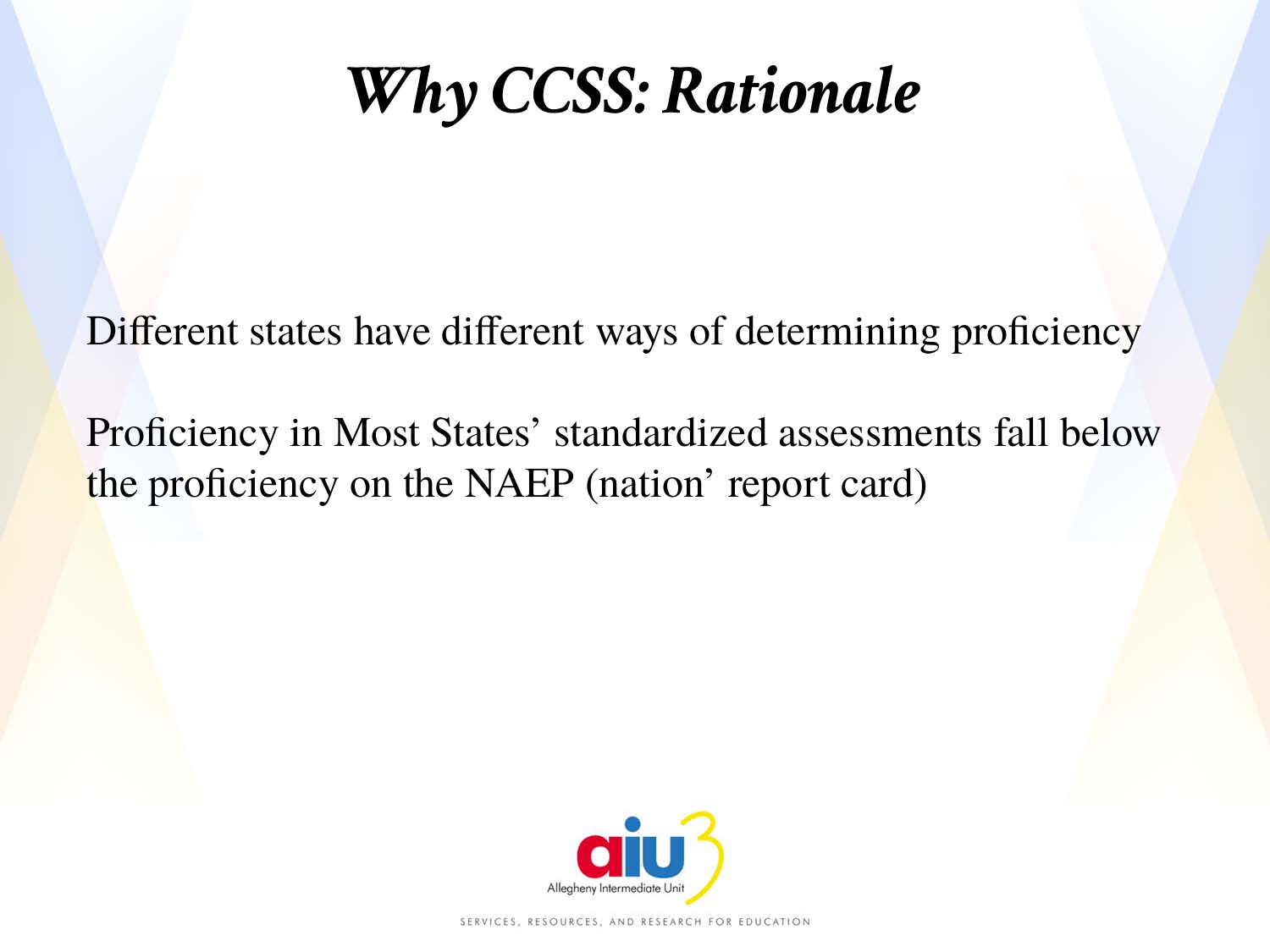

Why CCSS: Rationale

Different states have different ways of determining proficiency

Proficiency in Most States’ standardized assessments fall below the proficiency on the NAEP (nation’ report card)